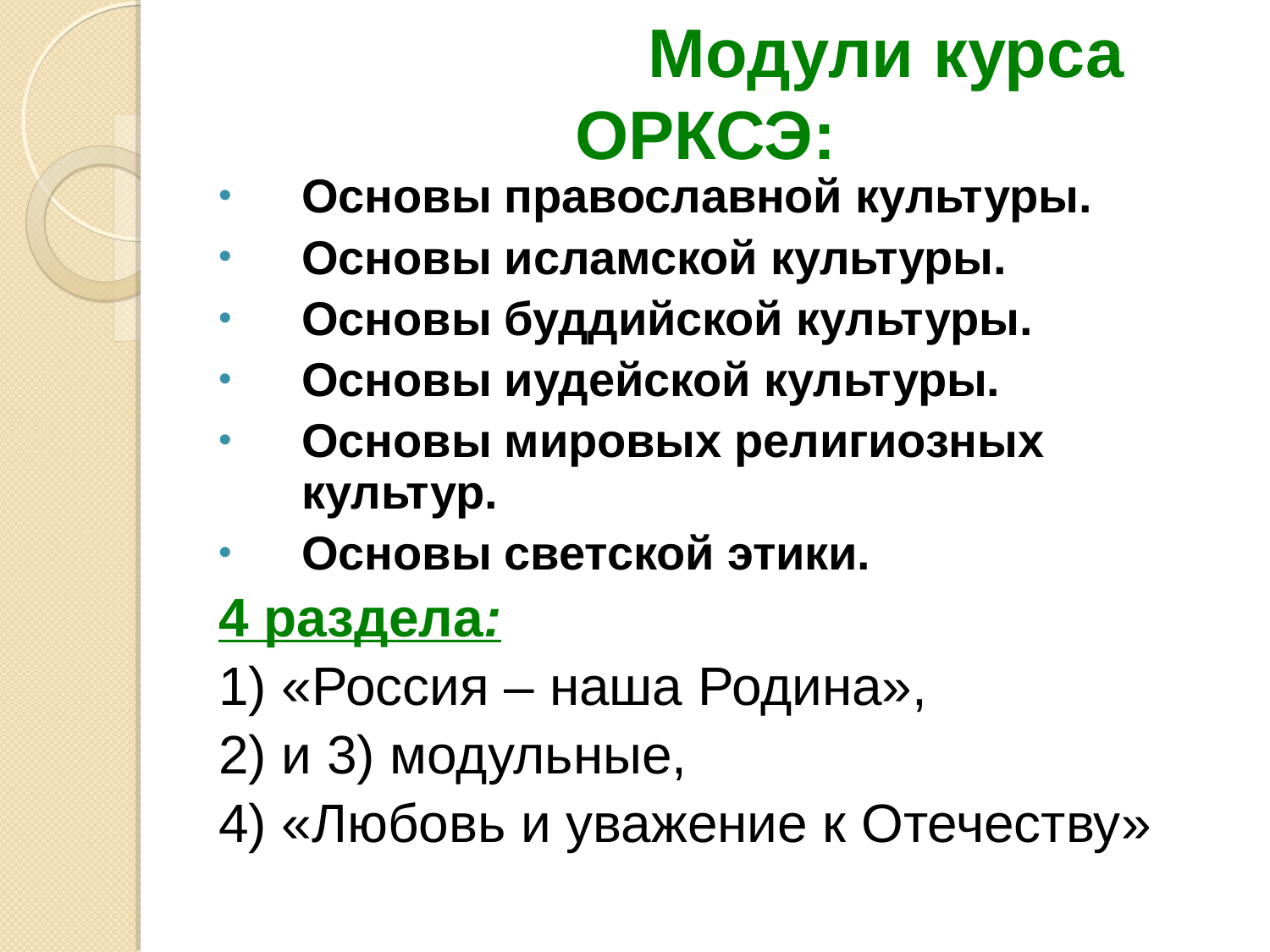

Модули курса ОРКСЭ:
Основы православной культуры.
Основы исламской культуры.
Основы буддийской культуры.
Основы иудейской культуры.
Основы мировых религиозных культур.
Основы светской этики.
4 раздела:
1) «Россия – наша Родина»,
2) и 3) модульные,
4) «Любовь и уважение к Отечеству»